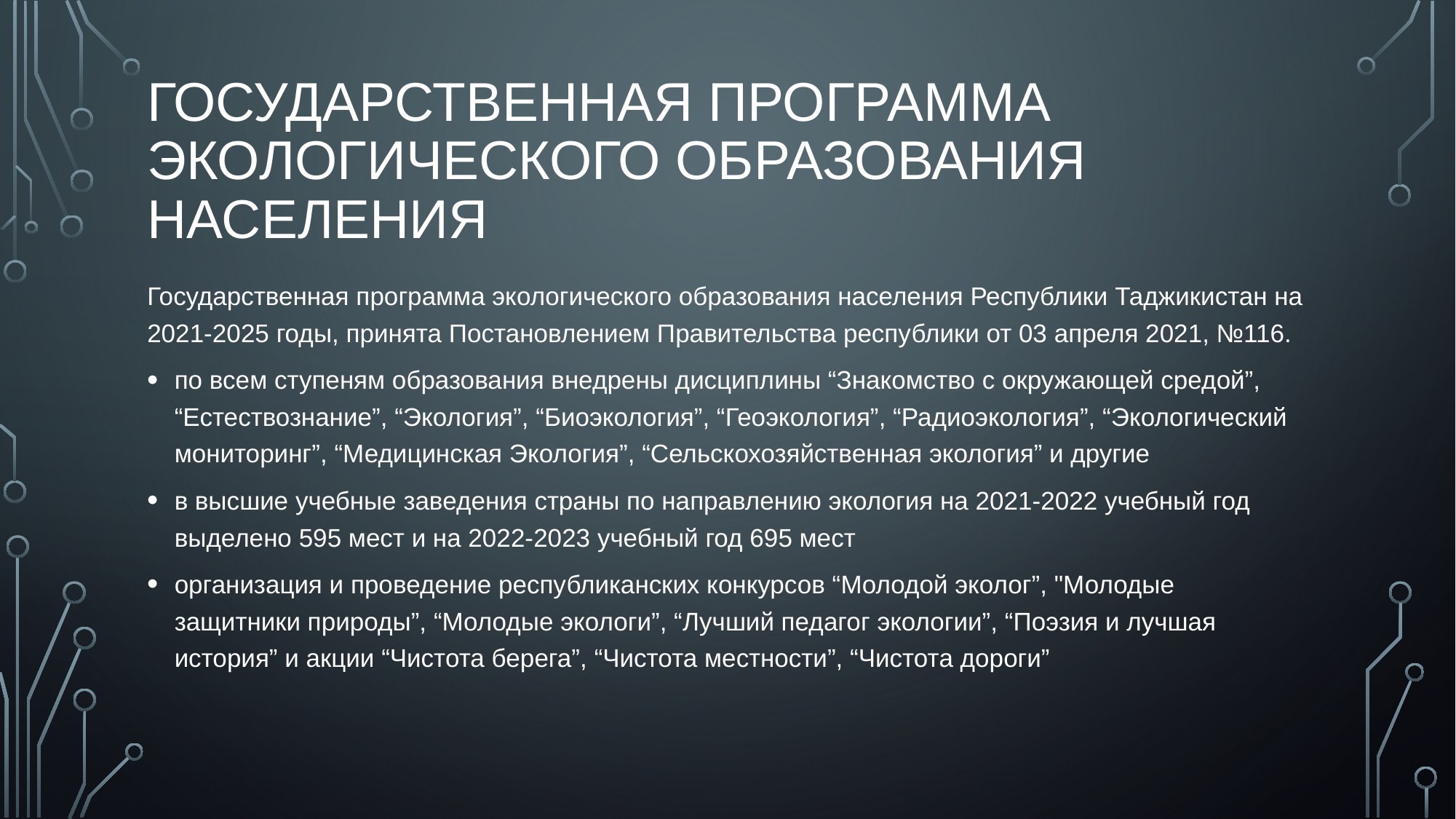

# Государственная программа экологического образования населения
Государственная программа экологического образования населения Республики Таджикистан на 2021-2025 годы, принята Постановлением Правительства республики от 03 апреля 2021, №116.
по всем ступеням образования внедрены дисциплины “Знакомство с окружающей средой”, “Естествознание”, “Экология”, “Биоэкология”, “Геоэкология”, “Радиоэкология”, “Экологический мониторинг”, “Медицинская Экология”, “Сельскохозяйственная экология” и другие
в высшие учебные заведения страны по направлению экология на 2021-2022 учебный год выделено 595 мест и на 2022-2023 учебный год 695 мест
организация и проведение республиканских конкурсов “Молодой эколог”, "Молодые защитники природы”, “Молодые экологи”, “Лучший педагог экологии”, “Поэзия и лучшая история” и акции “Чистота берега”, “Чистота местности”, “Чистота дороги”